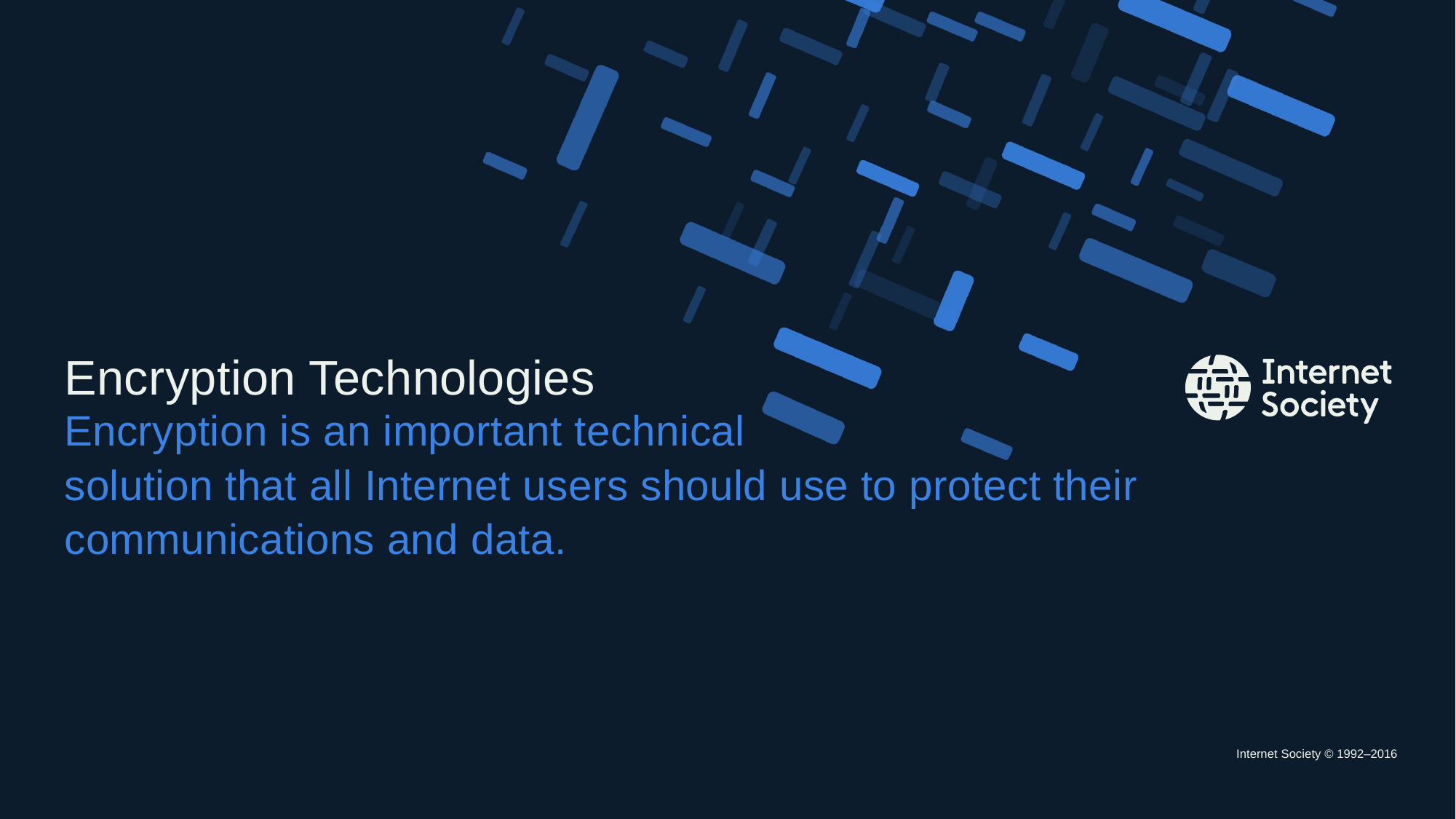

# Encryption Technologies
Encryption is an important technical
solution that all Internet users should use to protect their communications and data.